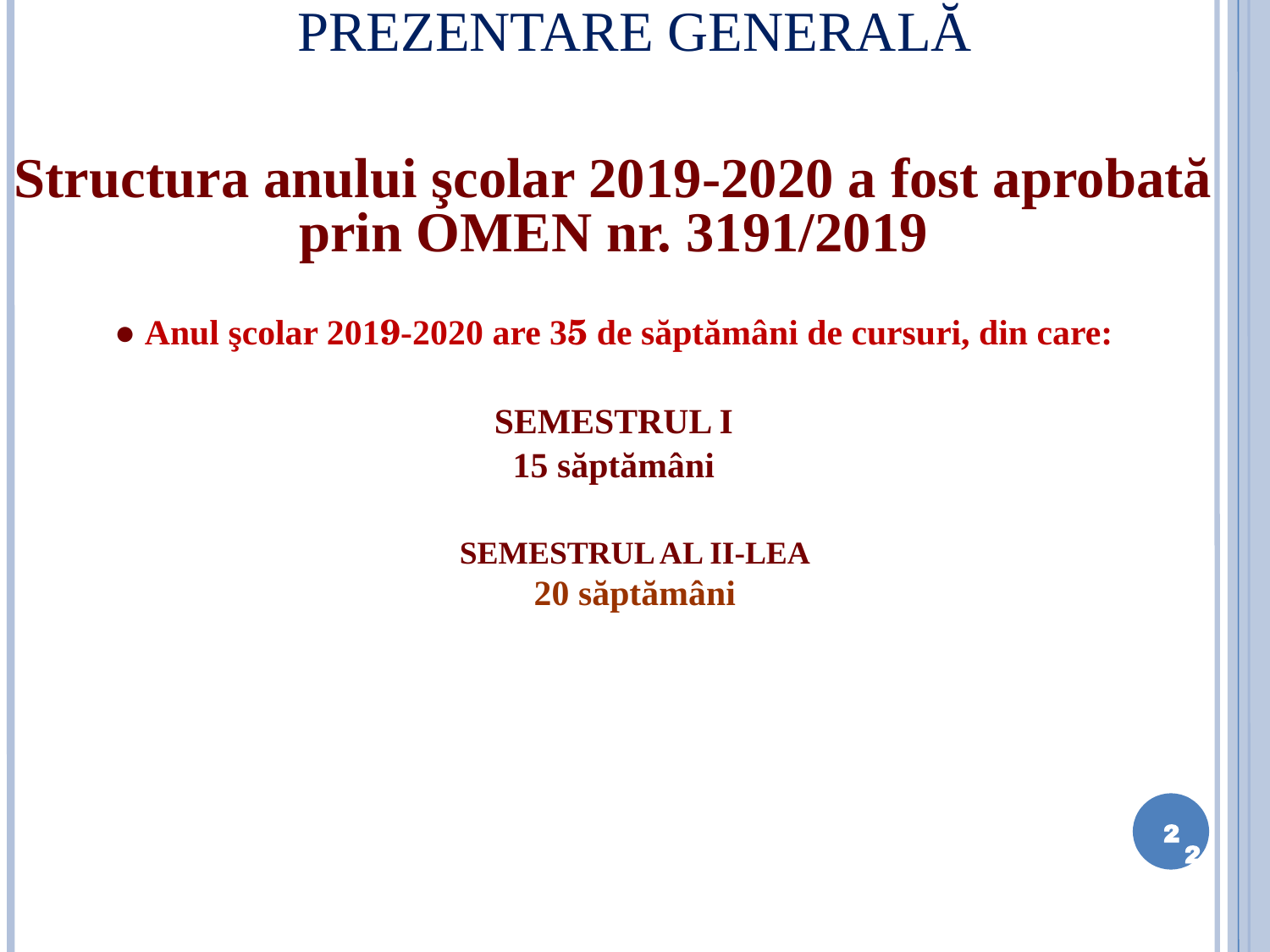

PREZENTARE GENERALĂ
Structura anului şcolar 2019-2020 a fost aprobată prin OMEN nr. 3191/2019

● Anul şcolar 2019-2020 are 35 de săptămâni de cursuri, din care:

SEMESTRUL I
15 săptămâni

SEMESTRUL AL II-LEA
20 săptămâni
2
2